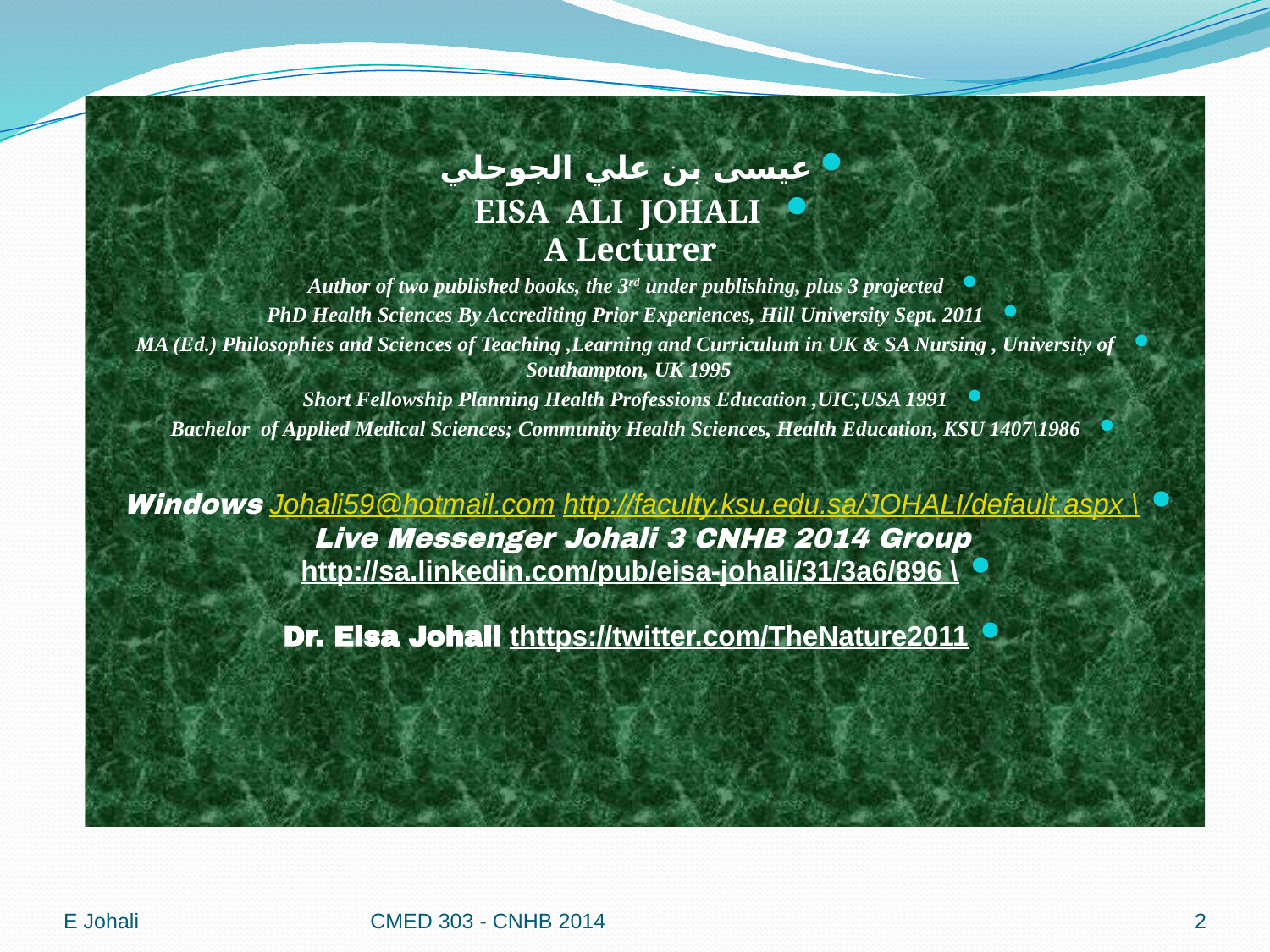

عيسى بن علي الجوحلي
EISA  ALI  JOHALI
A Lecturer
Author of two published books, the 3rd under publishing, plus 3 projected
PhD Health Sciences By Accrediting Prior Experiences, Hill University Sept. 2011
MA (Ed.) Philosophies and Sciences of Teaching ,Learning and Curriculum in UK & SA Nursing , University of Southampton, UK 1995
Short Fellowship Planning Health Professions Education ,UIC,USA 1991
Bachelor  of Applied Medical Sciences; Community Health Sciences, Health Education, KSU 1407\1986

http://faculty.ksu.edu.sa/JOHALI/default.aspx \ Johali59@hotmail.com Windows Live Messenger Johali 3 CNHB 2014 Group
http://sa.linkedin.com/pub/eisa-johali/31/3a6/896 \

thttps://twitter.com/TheNature2011 Dr. Eisa Johali

CMED 303 - CNHB 2014
E Johali
2